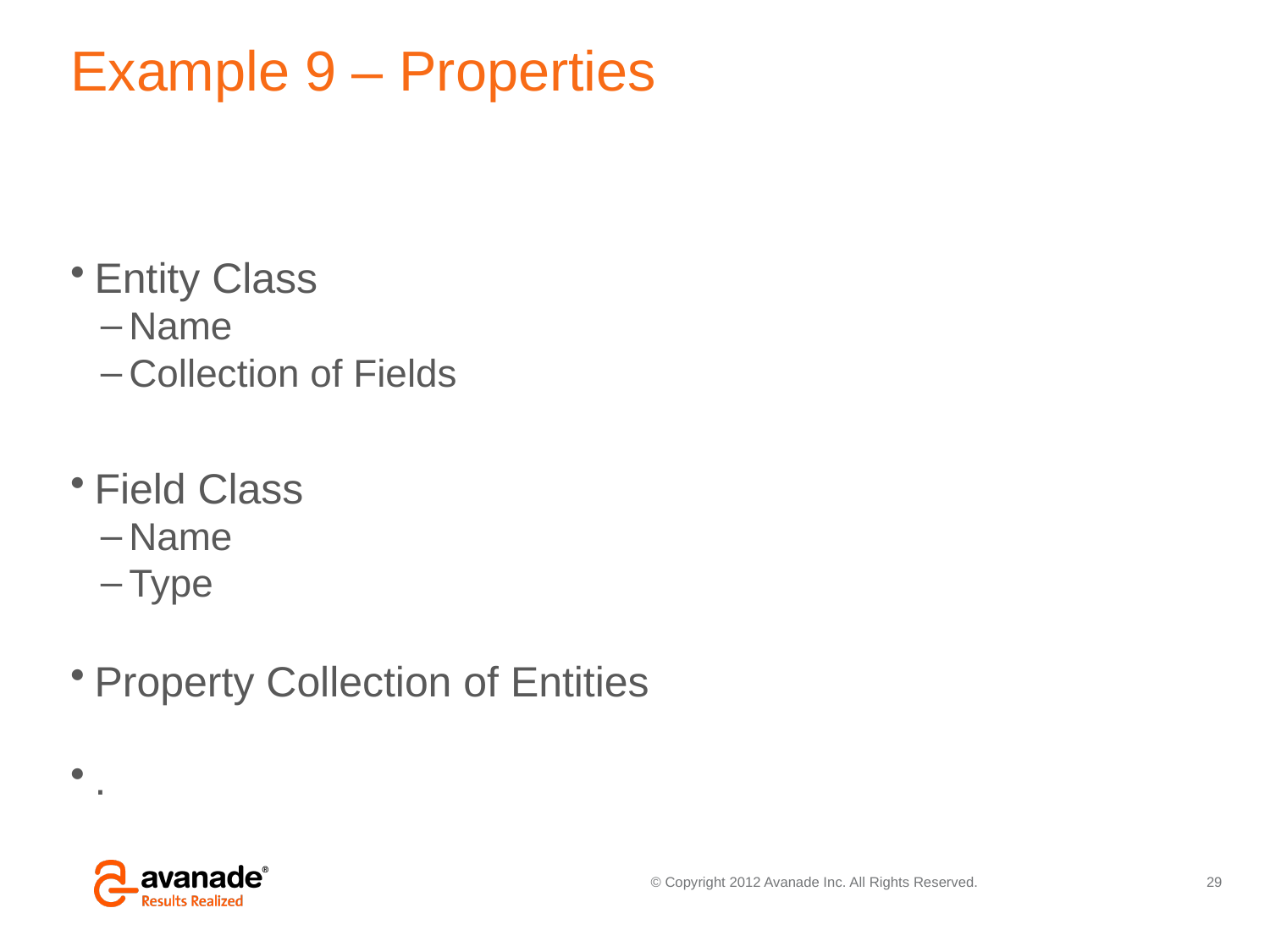

# Example 9 – Properties

Entity Class
Name
Collection of Fields

Field Class
Name
Type

Property Collection of Entities

.
29